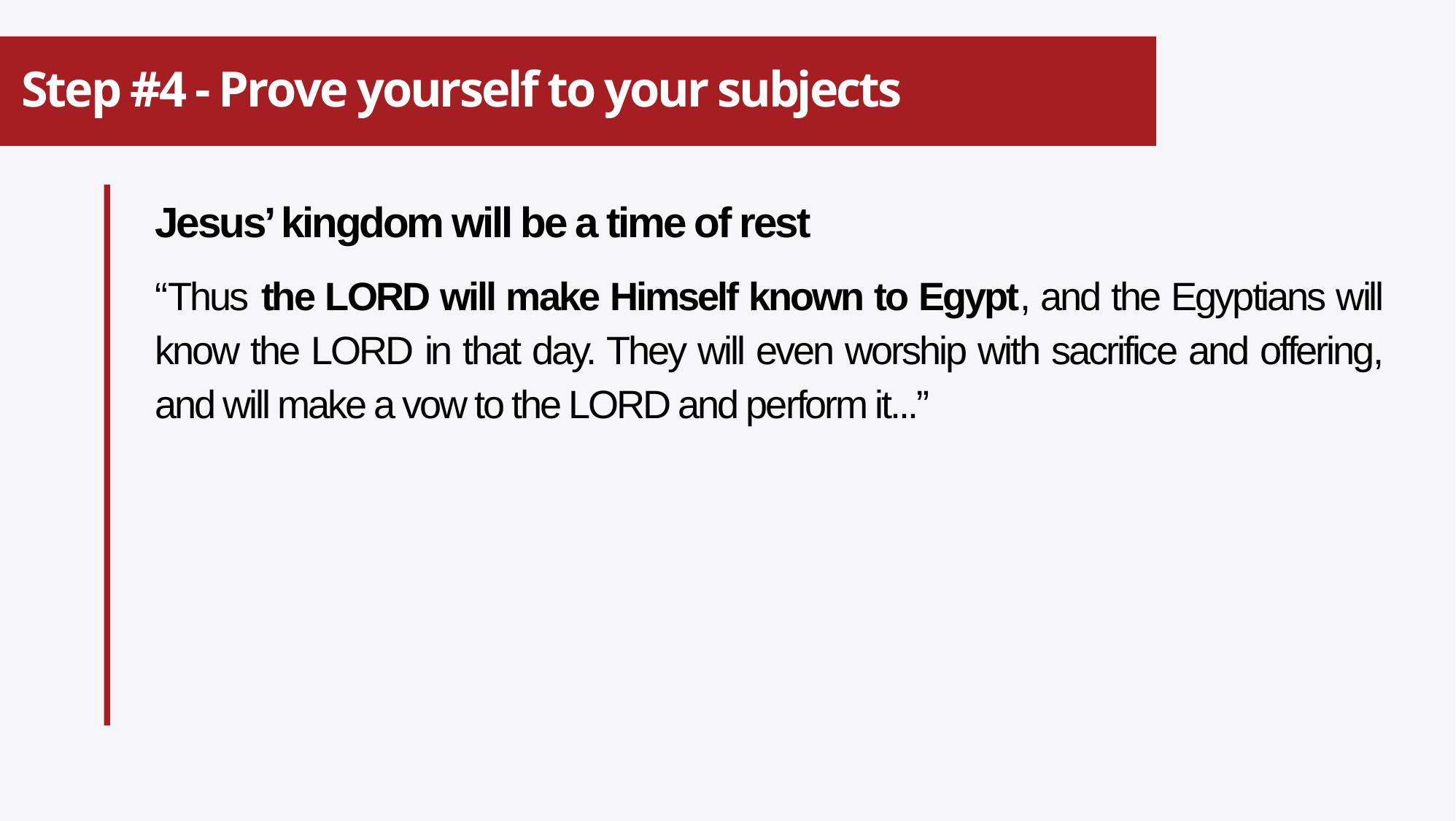

# Step #4 - Prove yourself to your subjects
Jesus’ kingdom will be a time of rest
“Thus the LORD will make Himself known to Egypt, and the Egyptians will know the LORD in that day. They will even worship with sacrifice and offering, and will make a vow to the LORD and perform it...”